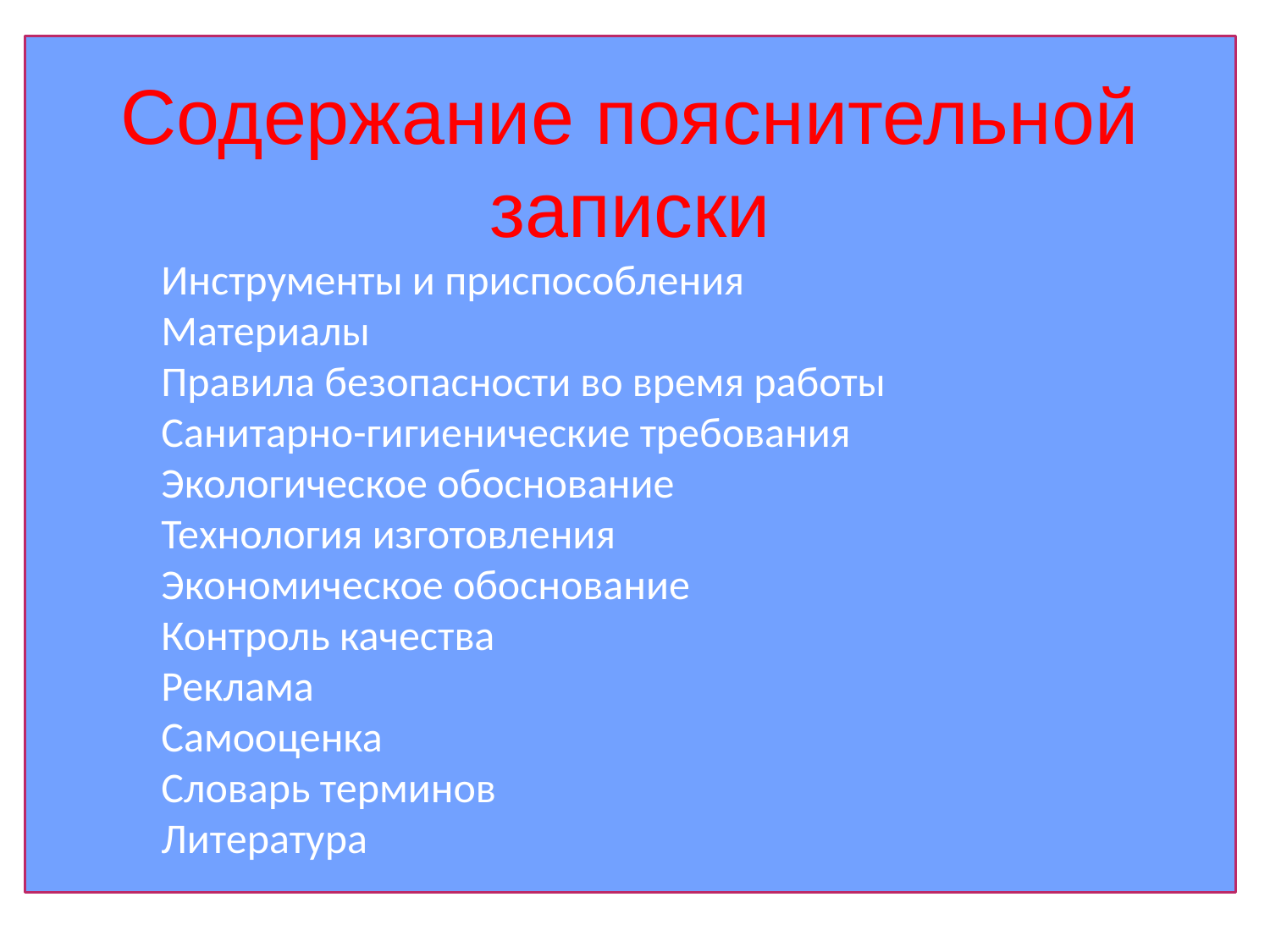

Содержание пояснительной записки
             Инструменты и приспособления
             Материалы
             Правила безопасности во время работы
             Санитарно-гигиенические требования
             Экологическое обоснование
             Технология изготовления
             Экономическое обоснование
             Контроль качества
             Реклама
             Самооценка
             Словарь терминов
             Литература